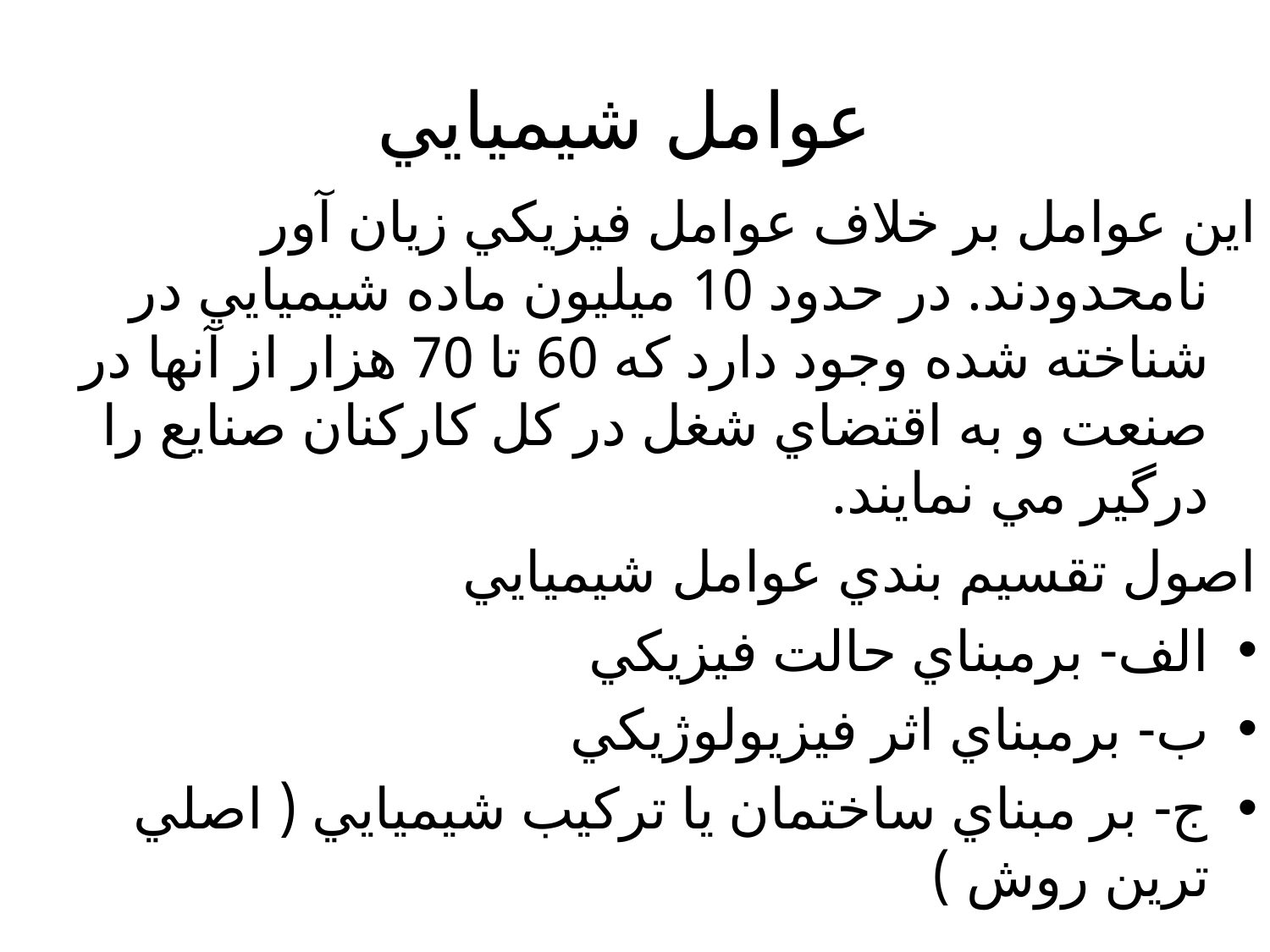

# عوامل شيميايي
اين عوامل بر خلاف عوامل فيزيكي زيان آور نامحدودند. در حدود 10 ميليون ماده شيميايي در شناخته شده وجود دارد كه 60 تا 70 هزار از آنها در صنعت و به اقتضاي شغل در كل كاركنان صنايع را درگير مي نمايند.
اصول تقسيم بندي عوامل شيميايي
الف- برمبناي حالت فيزيكي
ب- برمبناي اثر فيزيولوژيكي
ج- بر مبناي ساختمان يا تركيب شيميايي ( اصلي ترين روش )